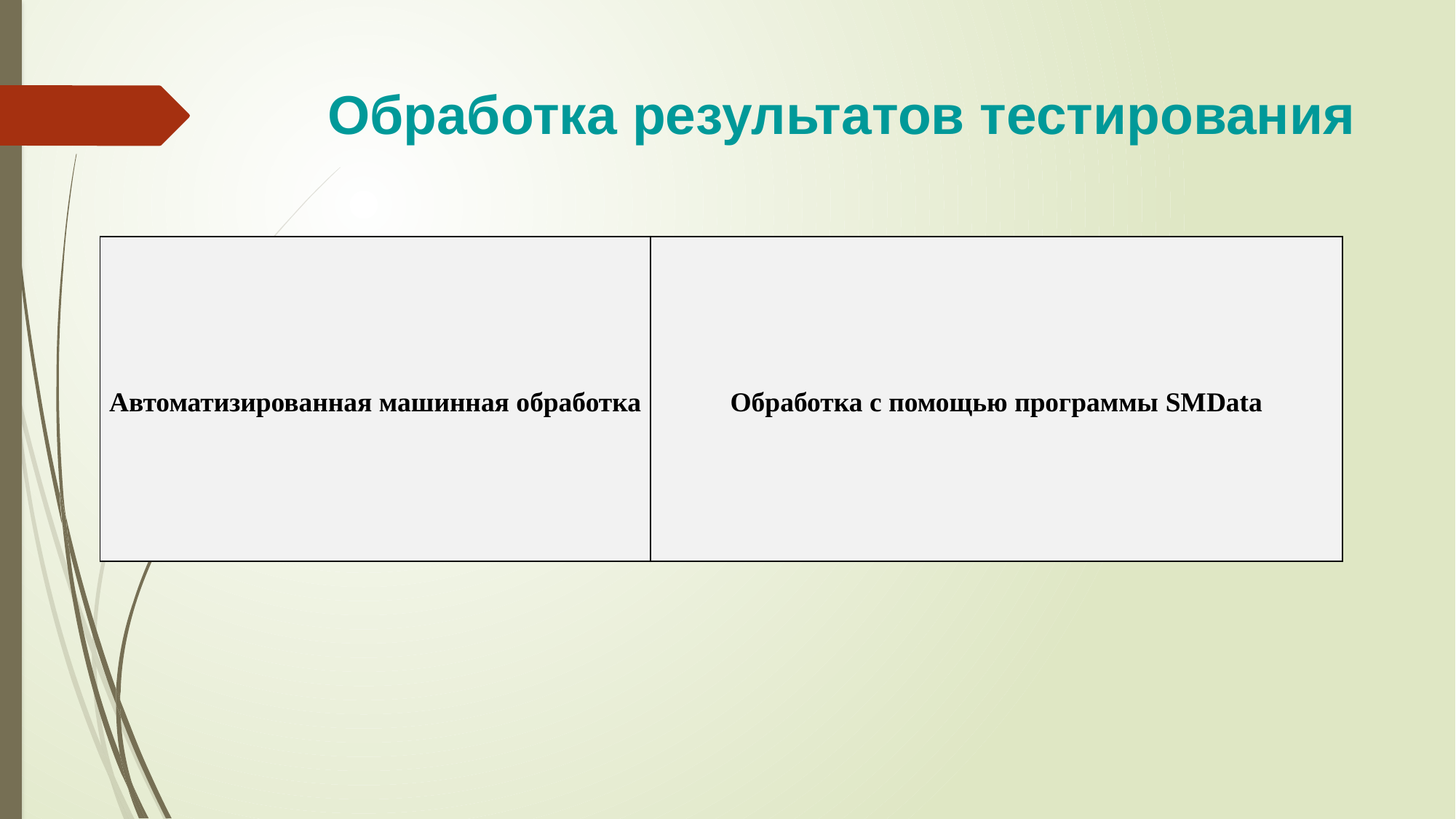

# Обработка результатов тестирования
| Автоматизированная машинная обработка | Обработка с помощью программы SMData |
| --- | --- |